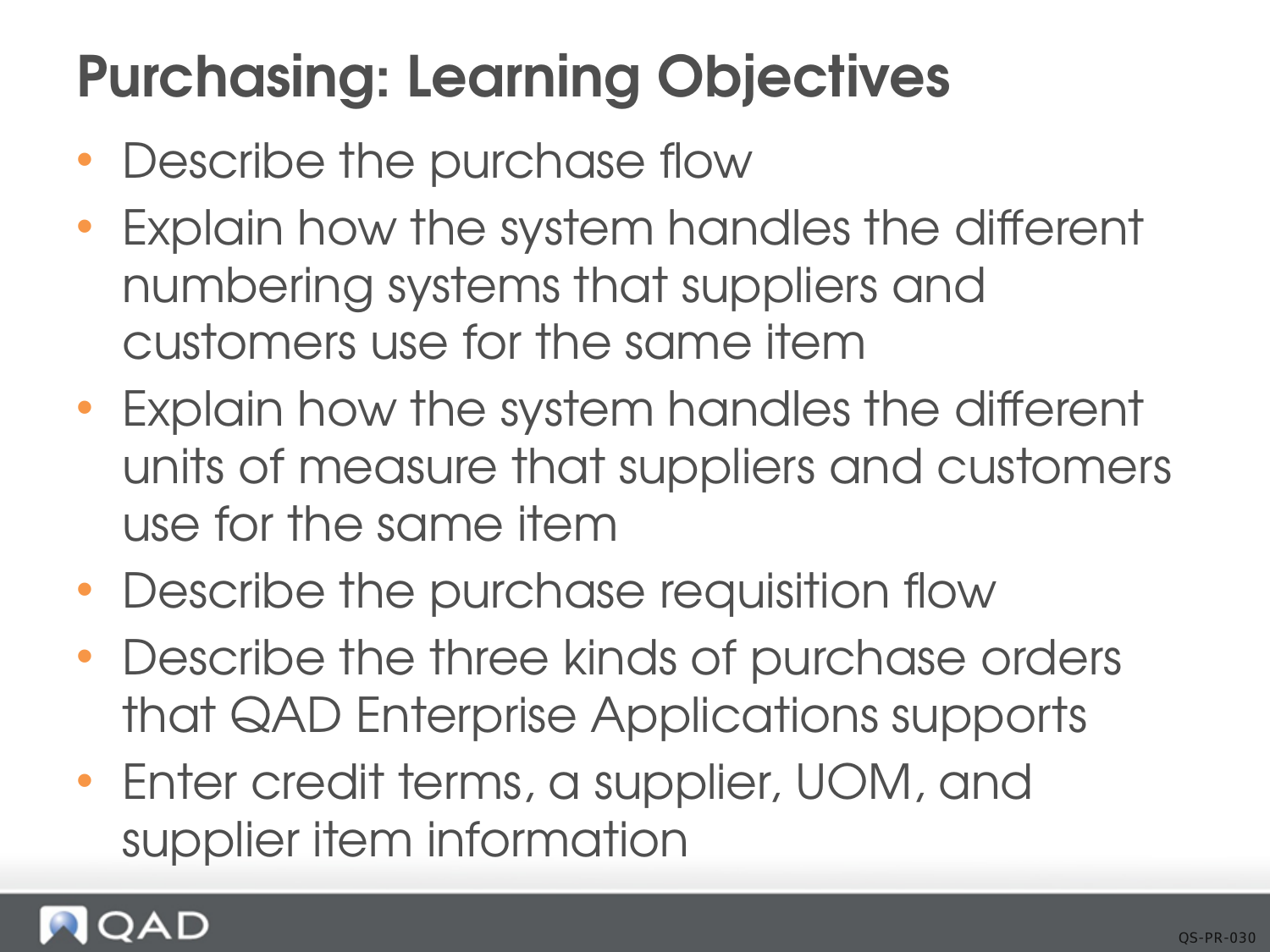

# Purchasing: Learning Objectives
Describe the purchase flow
Explain how the system handles the different numbering systems that suppliers and customers use for the same item
Explain how the system handles the different units of measure that suppliers and customers use for the same item
Describe the purchase requisition flow
Describe the three kinds of purchase orders that QAD Enterprise Applications supports
Enter credit terms, a supplier, UOM, and supplier item information

QS-PR-030